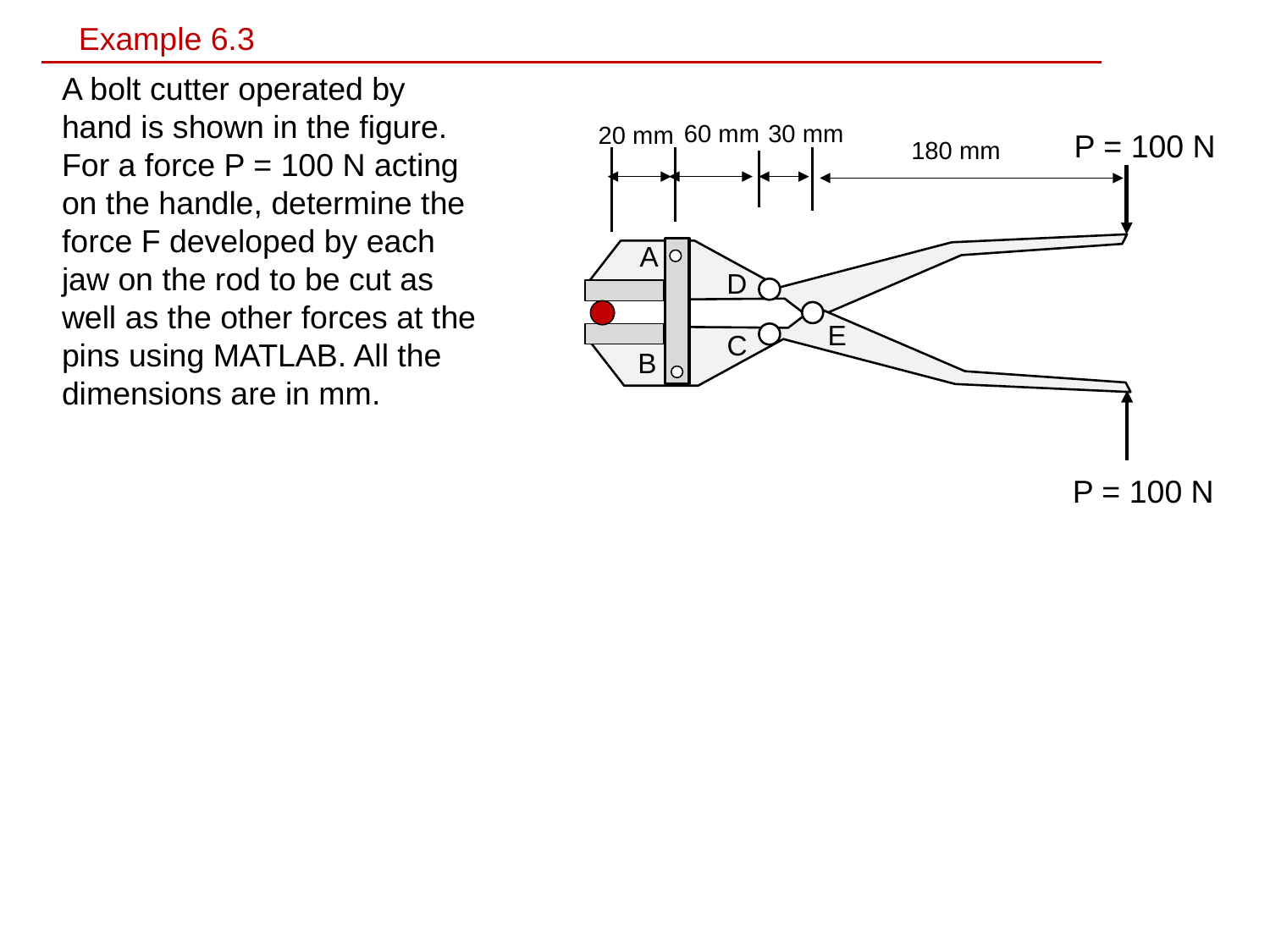

Example 6.3
A bolt cutter operated by hand is shown in the figure. For a force P = 100 N acting on the handle, determine the force F developed by each jaw on the rod to be cut as well as the other forces at the pins using MATLAB. All the dimensions are in mm.
30 mm
60 mm
20 mm

P = 100 N
180 mm
A

D

E
C

B

P = 100 N